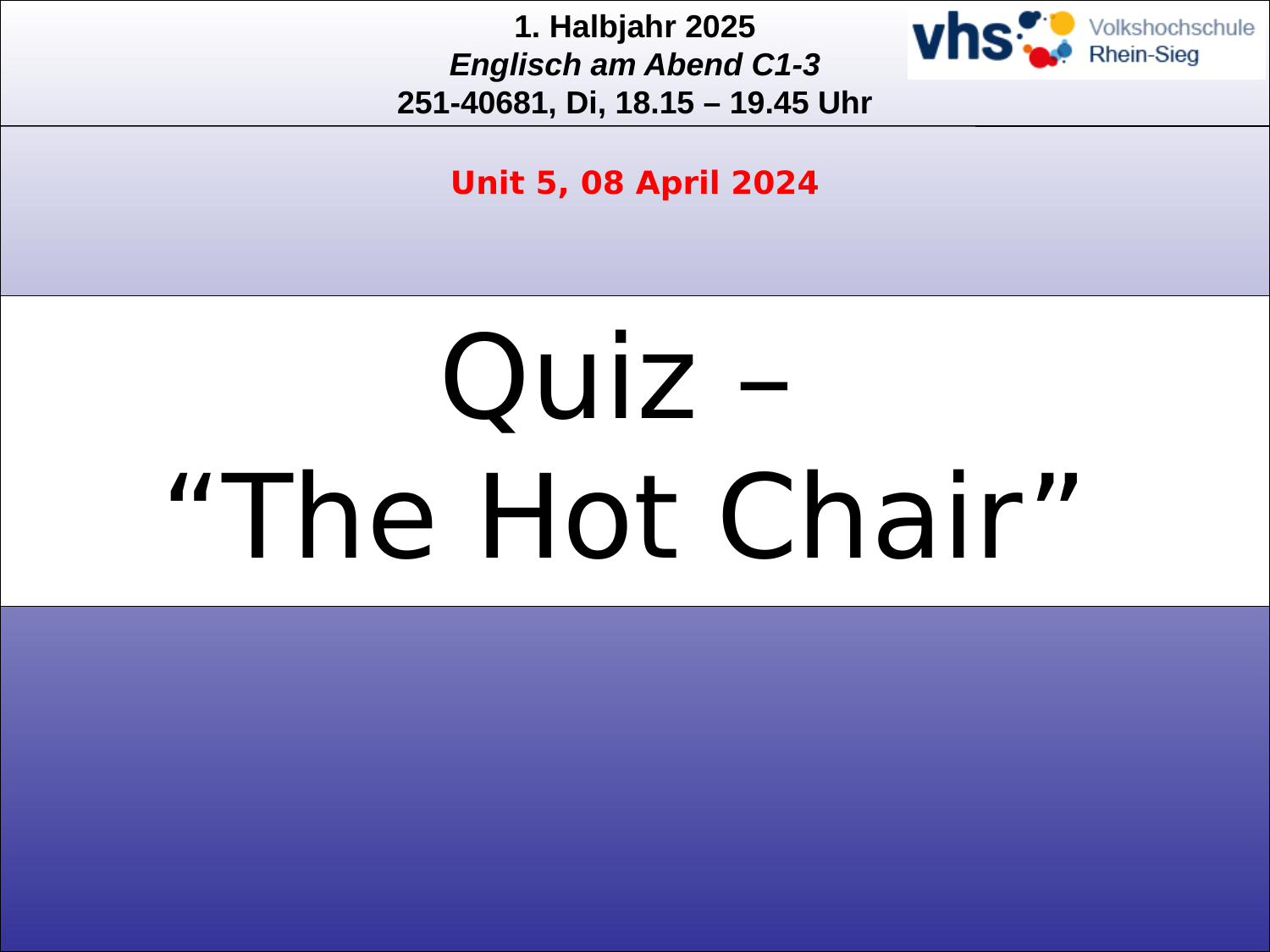

Unit 5, 08 April 2024
# Quiz – “The Hot Chair”